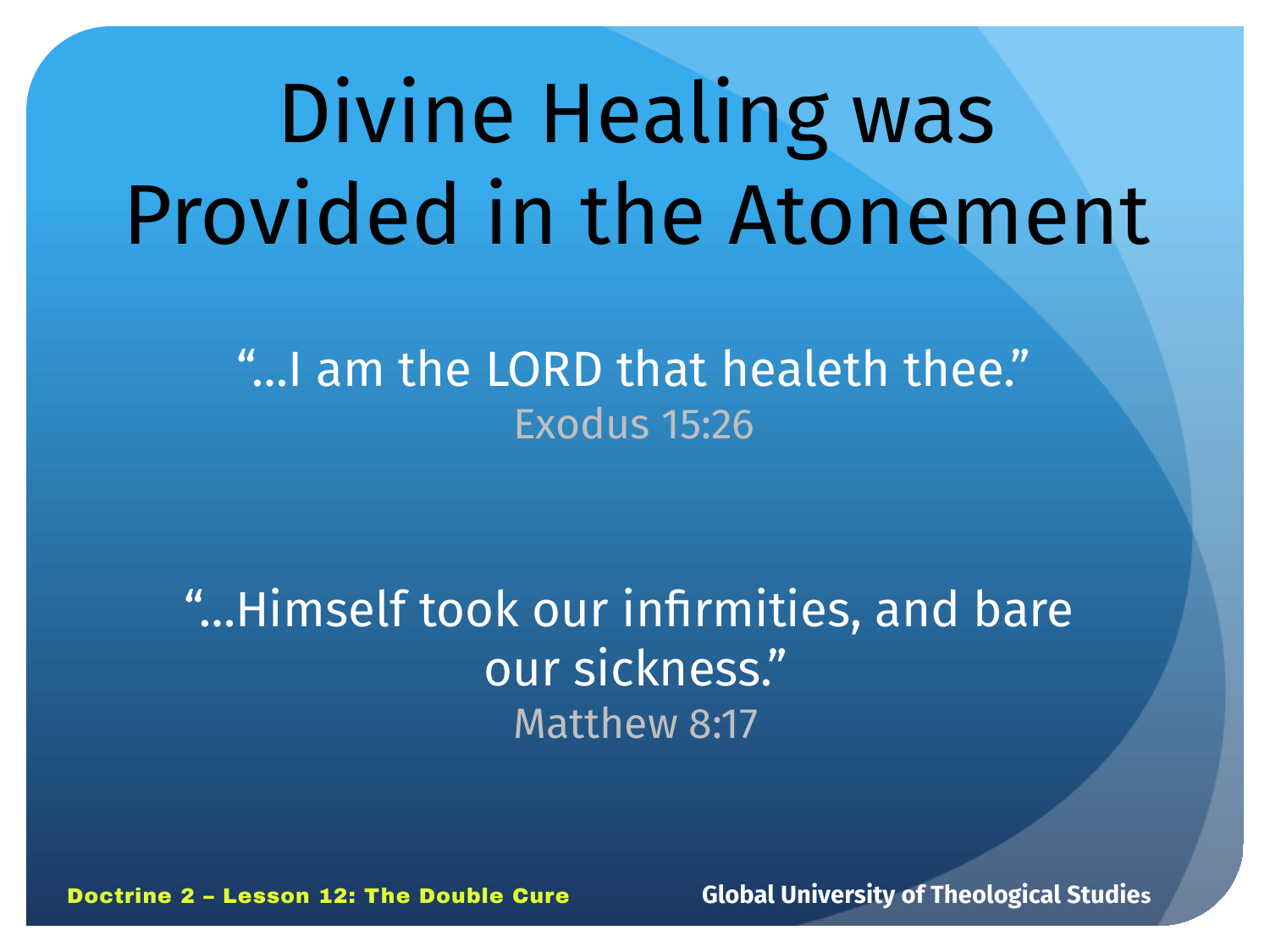

Divine Healing was Provided in the Atonement
“…I am the LORD that healeth thee.”
Exodus 15:26
“…Himself took our infirmities, and bare
our sickness.”
Matthew 8:17
Doctrine 2 – Lesson 12: The Double Cure		Global University of Theological Studies